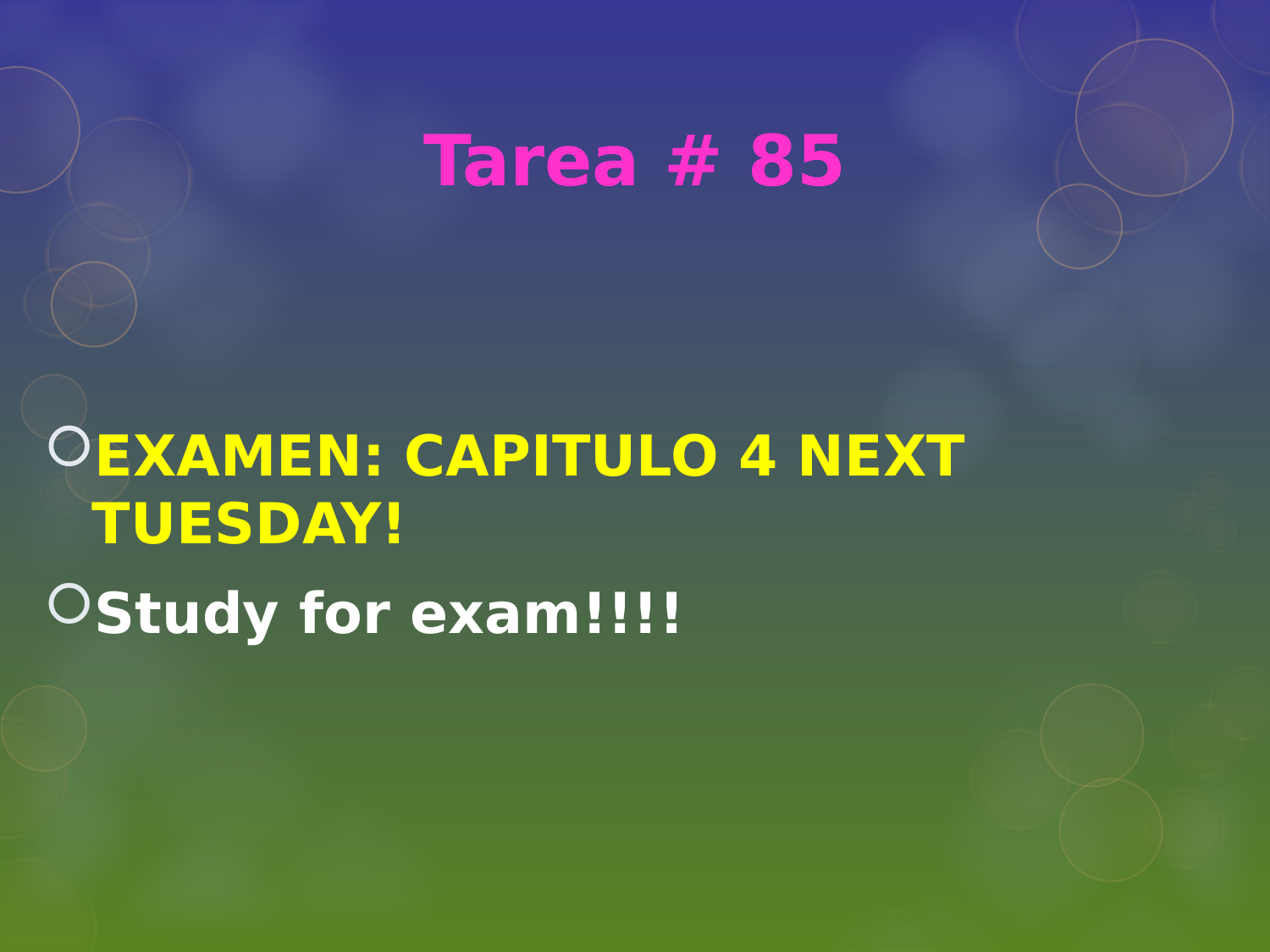

# Tarea # 85
EXAMEN: CAPITULO 4 NEXT TUESDAY!
Study for exam!!!!